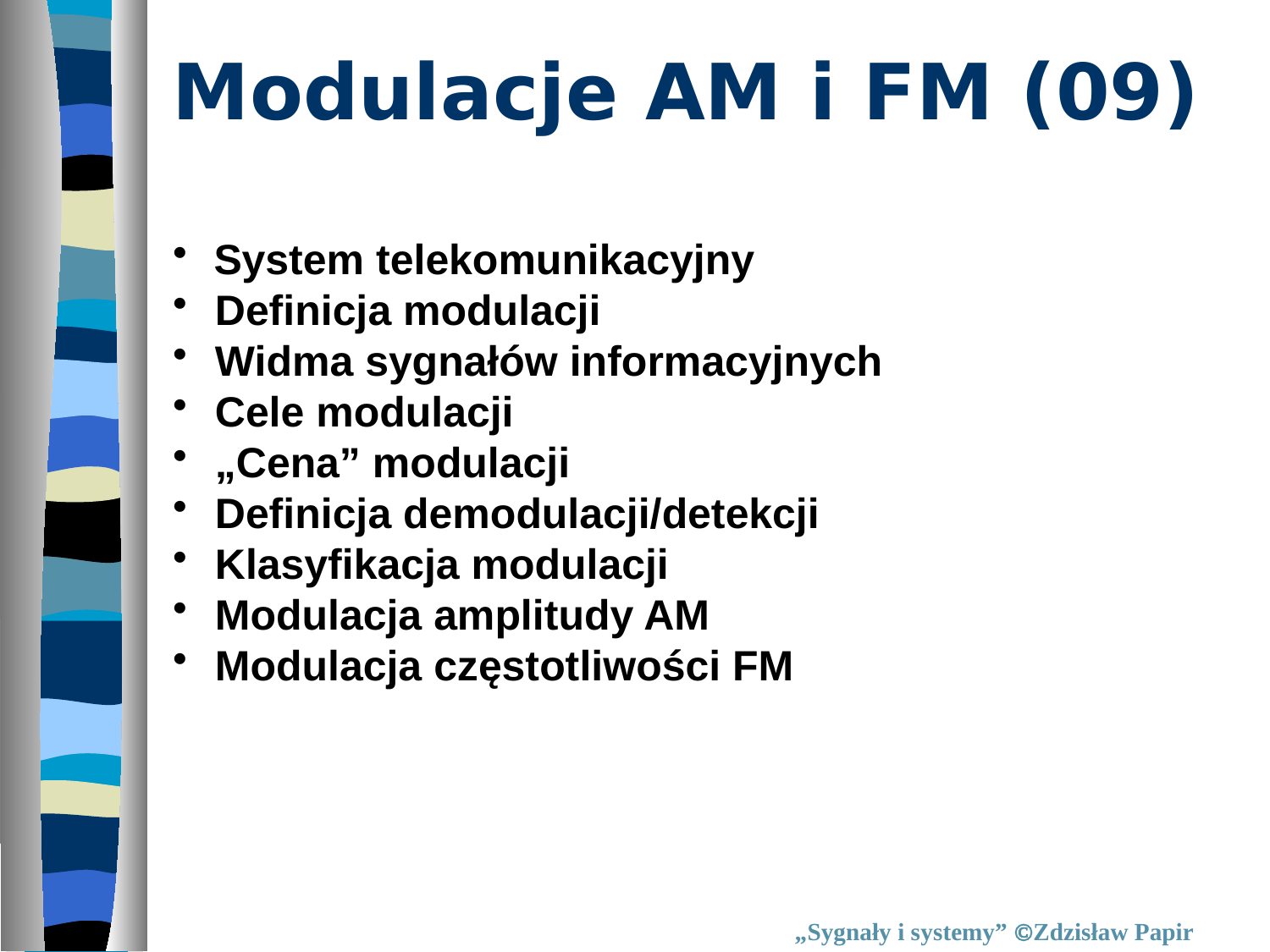

Modulacje AM i FM (09)
 System telekomunikacyjny
 Definicja modulacji
 Widma sygnałów informacyjnych
 Cele modulacji
 „Cena” modulacji
 Definicja demodulacji/detekcji
 Klasyfikacja modulacji
 Modulacja amplitudy AM
 Modulacja częstotliwości FM
„Sygnały i systemy” ©Zdzisław Papir